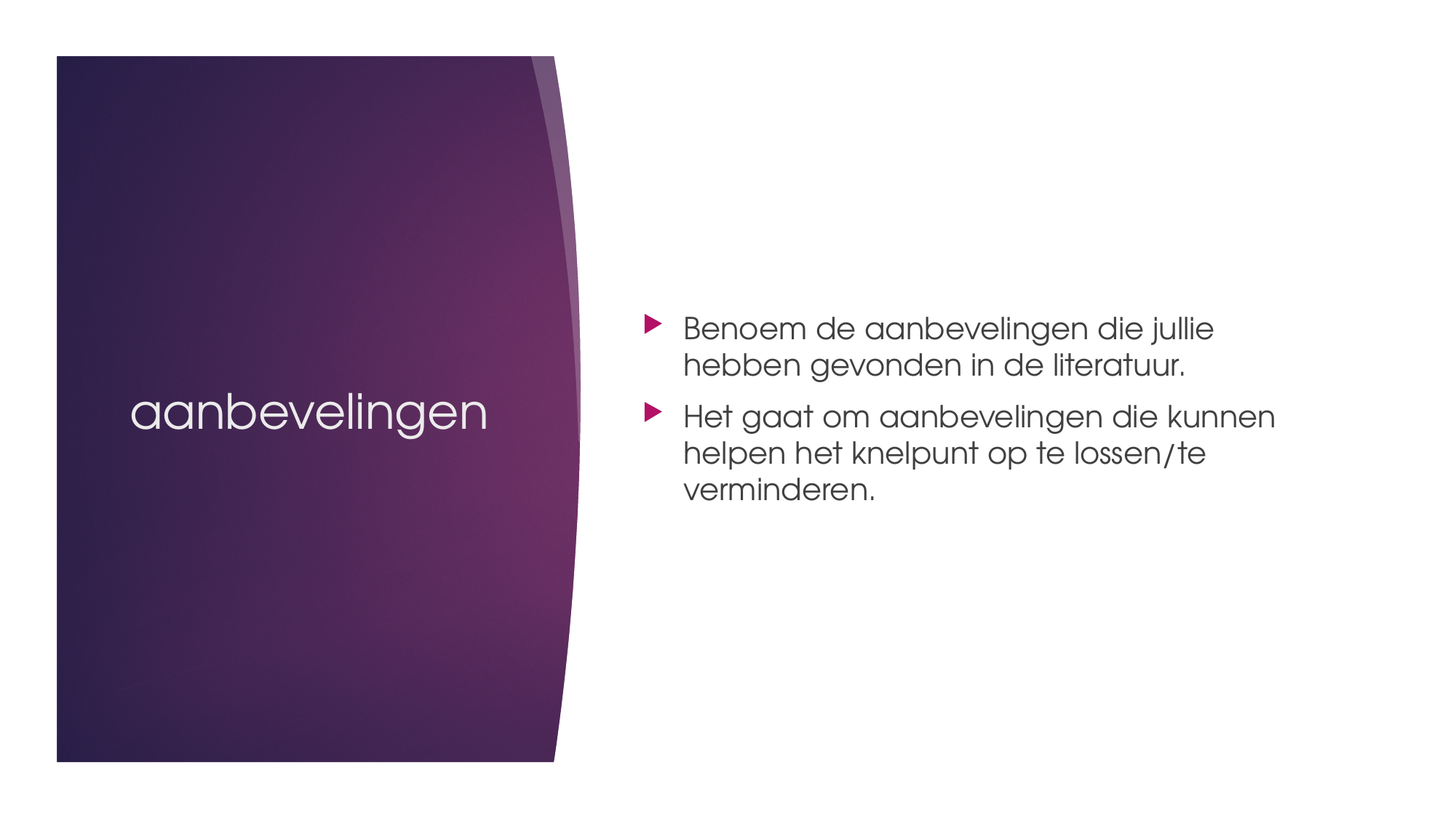

Benoem de aanbevelingen die jullie hebben gevonden in de literatuur.
Het gaat om aanbevelingen die kunnen helpen het knelpunt op te lossen/te verminderen.
# aanbevelingen